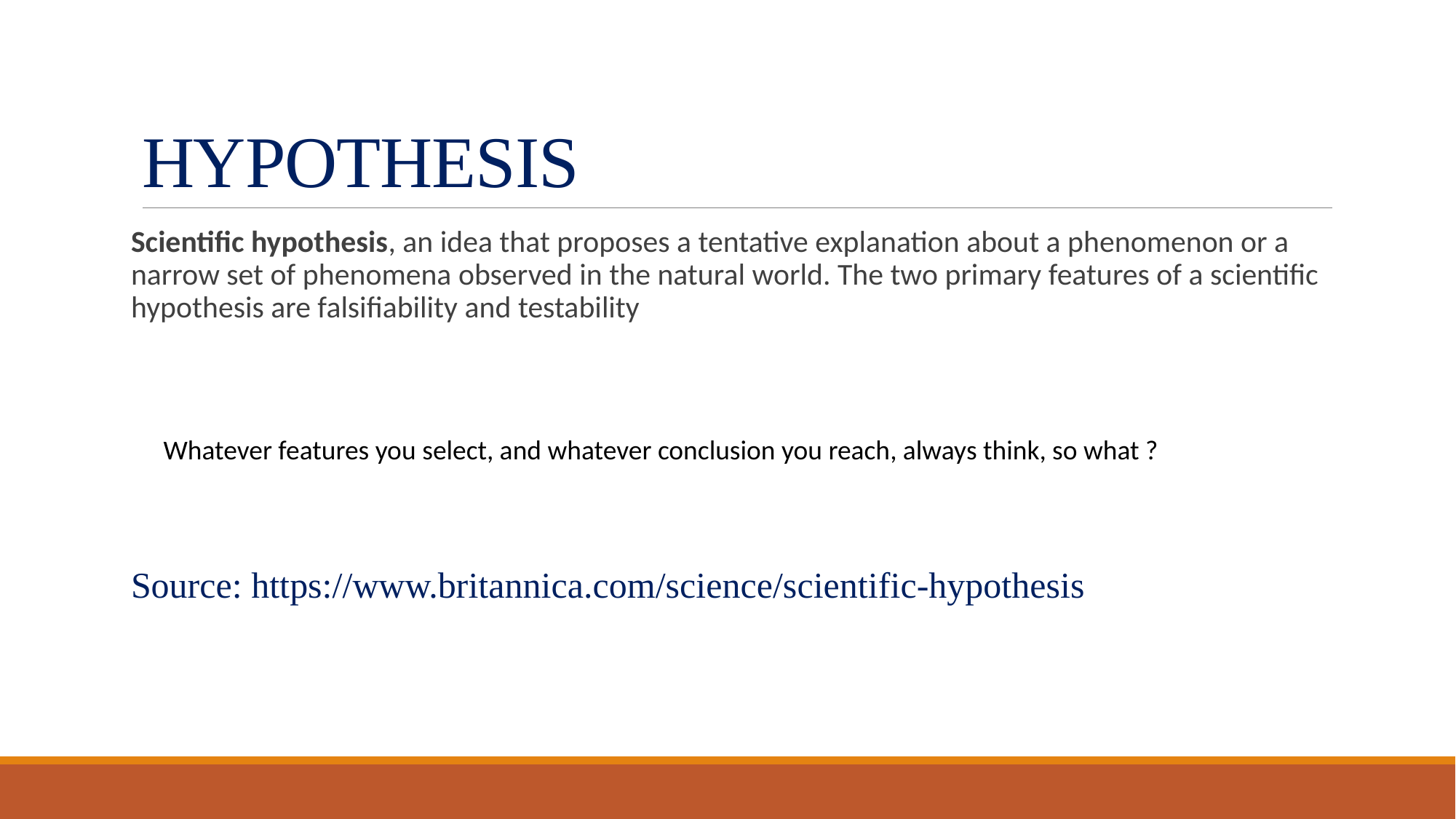

# HYPOTHESIS

Scientific hypothesis, an idea that proposes a tentative explanation about a phenomenon or a narrow set of phenomena observed in the natural world. The two primary features of a scientific hypothesis are falsifiability and testability

Source: https://www.britannica.com/science/scientific-hypothesis

Whatever features you select, and whatever conclusion you reach, always think, so what ?